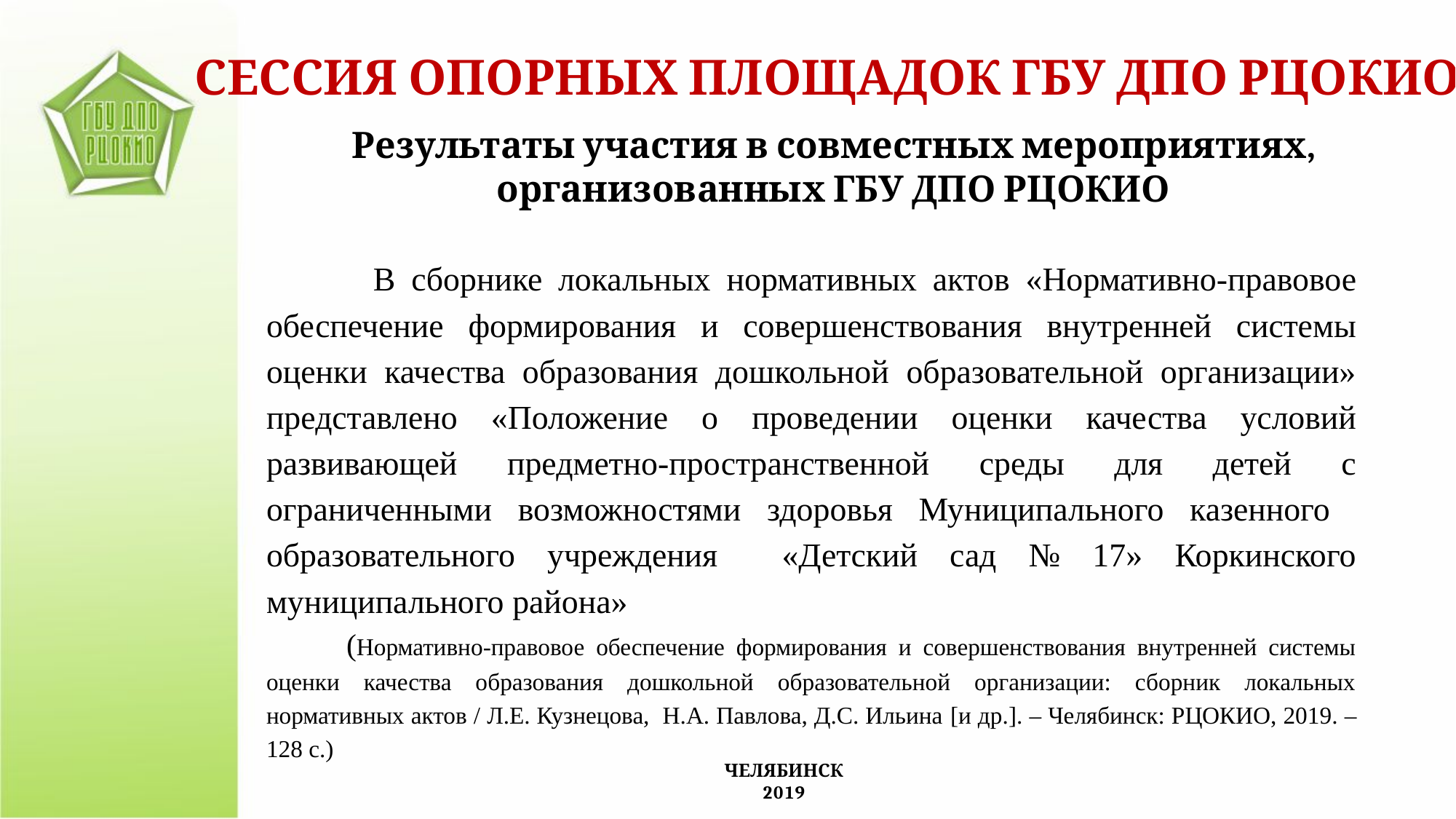

СЕССИЯ ОПОРНЫХ ПЛОЩАДОК ГБУ ДПО РЦОКИО
Результаты участия в совместных мероприятиях,
организованных ГБУ ДПО РЦОКИО
       В сборнике локальных нормативных актов «Нормативно-правовое обеспечение формирования и совершенствования внутренней системы оценки качества образования дошкольной образовательной организации» представлено «Положение о проведении оценки качества условий развивающей предметно-пространственной среды для детей с ограниченными возможностями здоровья Муниципального казенного  образовательного учреждения  «Детский сад № 17» Коркинского муниципального района»
      (Нормативно-правовое обеспечение формирования и совершенствования внутренней системы оценки качества образования дошкольной образовательной организации: сборник локальных нормативных актов / Л.Е. Кузнецова,  Н.А. Павлова, Д.С. Ильина [и др.]. – Челябинск: РЦОКИО, 2019. – 128 с.)

ЧЕЛЯБИНСК
2019